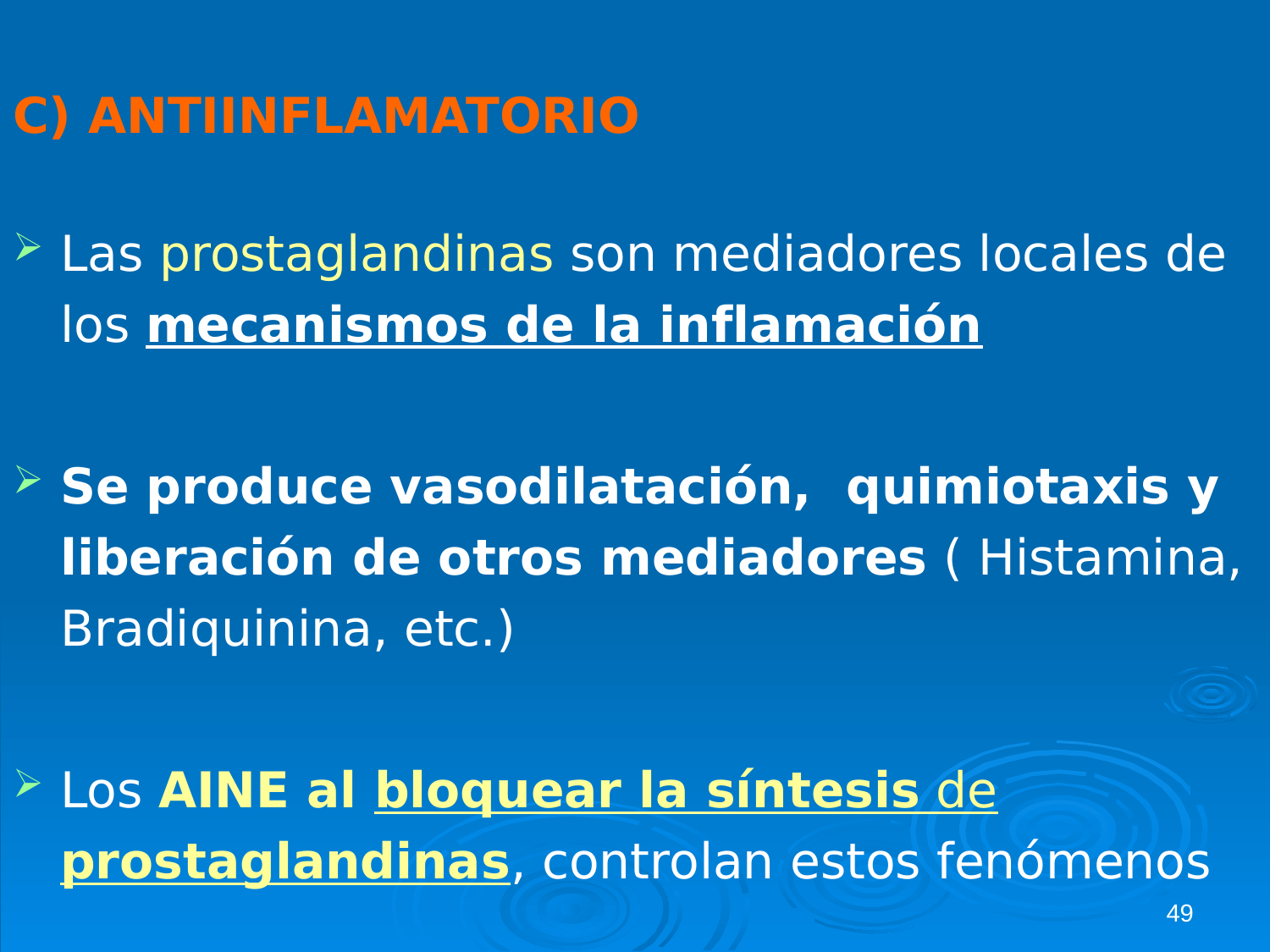

C) ANTIINFLAMATORIO

Las prostaglandinas son mediadores locales de los mecanismos de la inflamación

Se produce vasodilatación,  quimiotaxis y liberación de otros mediadores ( Histamina, Bradiquinina, etc.)

Los AINE al bloquear la síntesis de prostaglandinas, controlan estos fenómenos

49